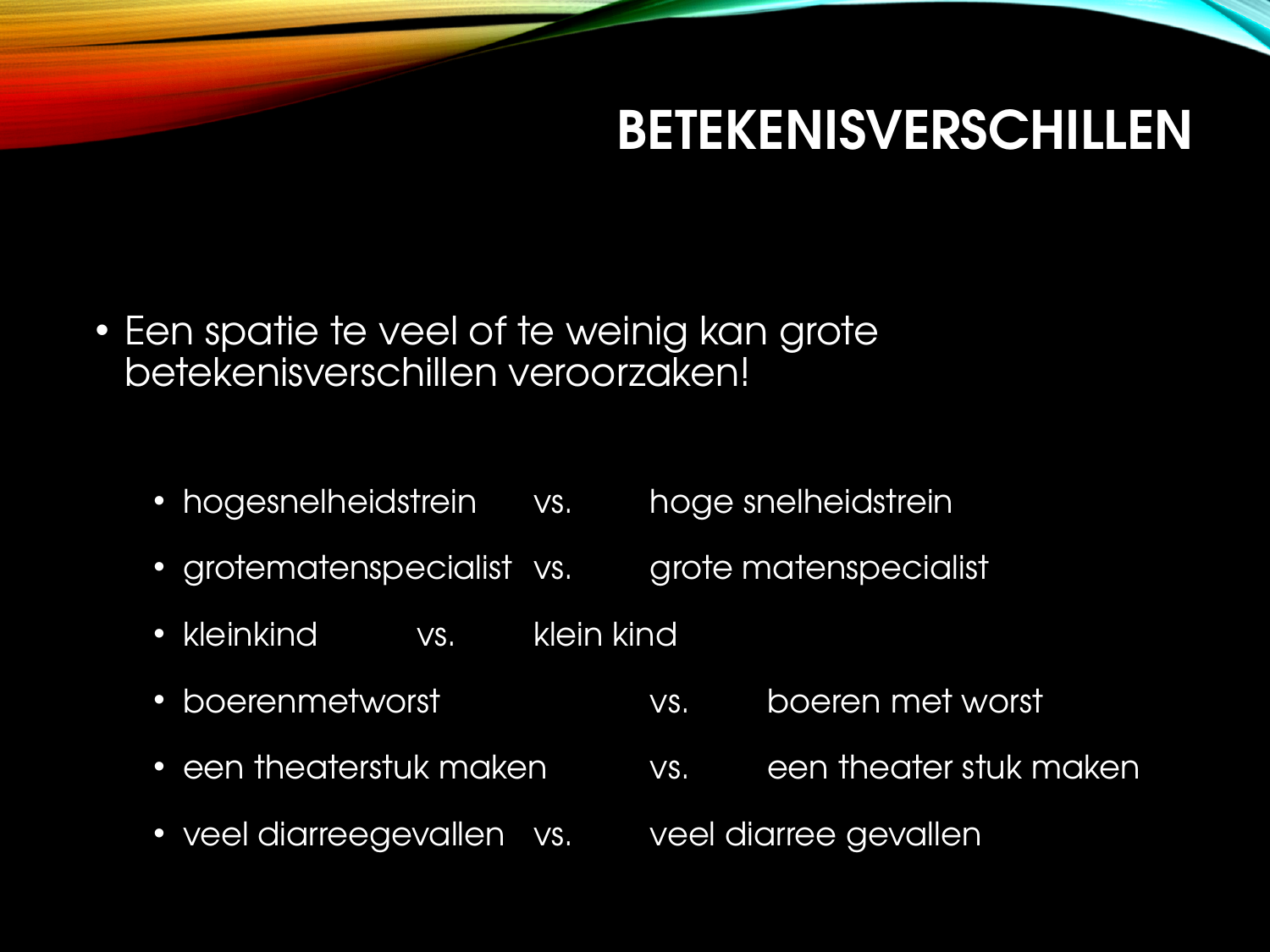

# Betekenisverschillen
Een spatie te veel of te weinig kan grote betekenisverschillen veroorzaken!

hogesnelheidstrein 	vs. 	hoge snelheidstrein
grotematenspecialist	vs.	grote matenspecialist
kleinkind			vs.	klein kind
boerenmetworst		vs.	boeren met worst
een theaterstuk maken	vs.  	een theater stuk maken
veel diarreegevallen	vs. 	veel diarree gevallen